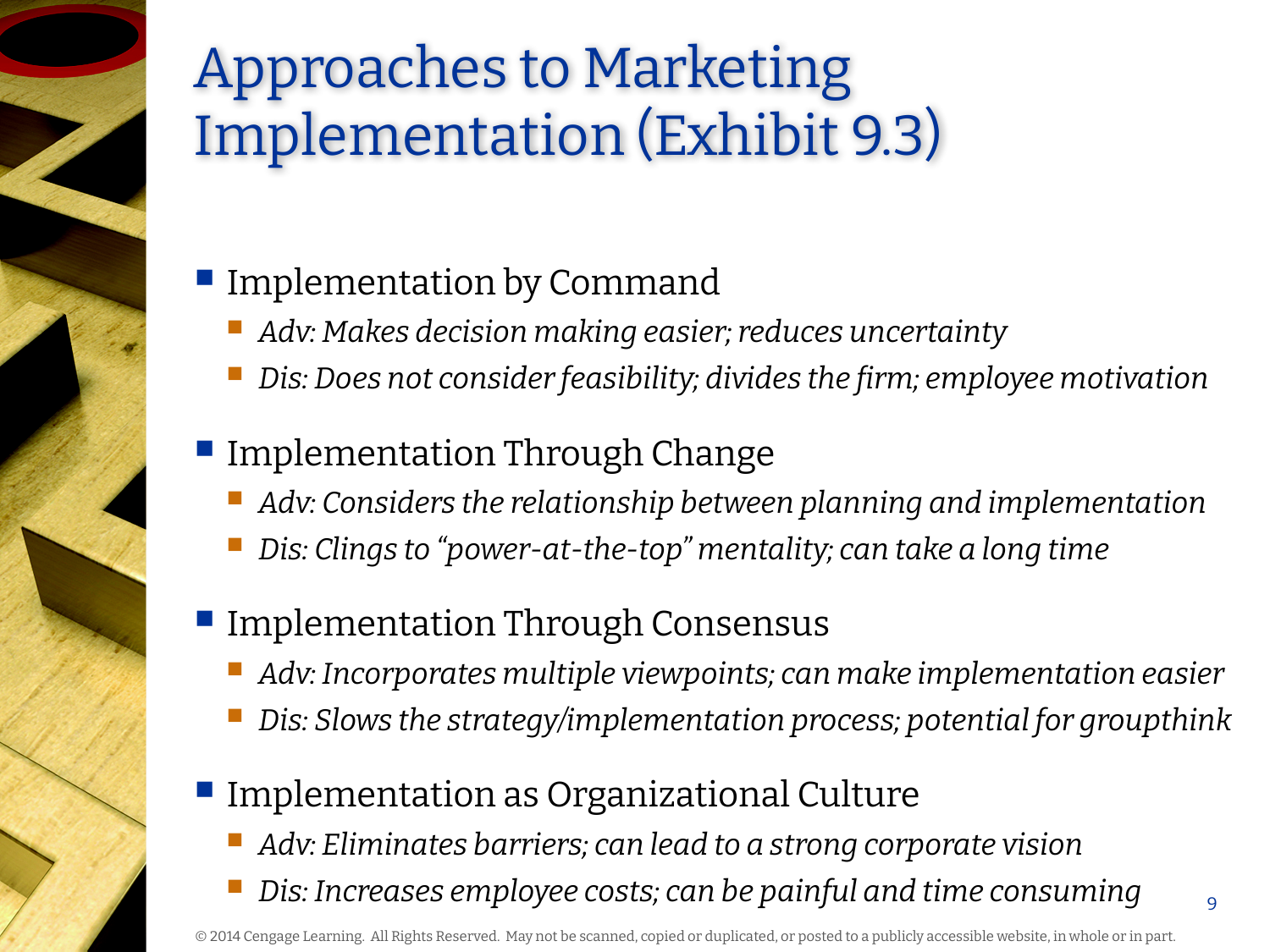

# Approaches to Marketing Implementation (Exhibit 9.3)

Implementation by Command
Adv: Makes decision making easier; reduces uncertainty
Dis: Does not consider feasibility; divides the firm; employee motivation
Implementation Through Change
Adv: Considers the relationship between planning and implementation
Dis: Clings to “power-at-the-top” mentality; can take a long time
Implementation Through Consensus
Adv: Incorporates multiple viewpoints; can make implementation easier
Dis: Slows the strategy/implementation process; potential for groupthink
Implementation as Organizational Culture
Adv: Eliminates barriers; can lead to a strong corporate vision
Dis: Increases employee costs; can be painful and time consuming
9